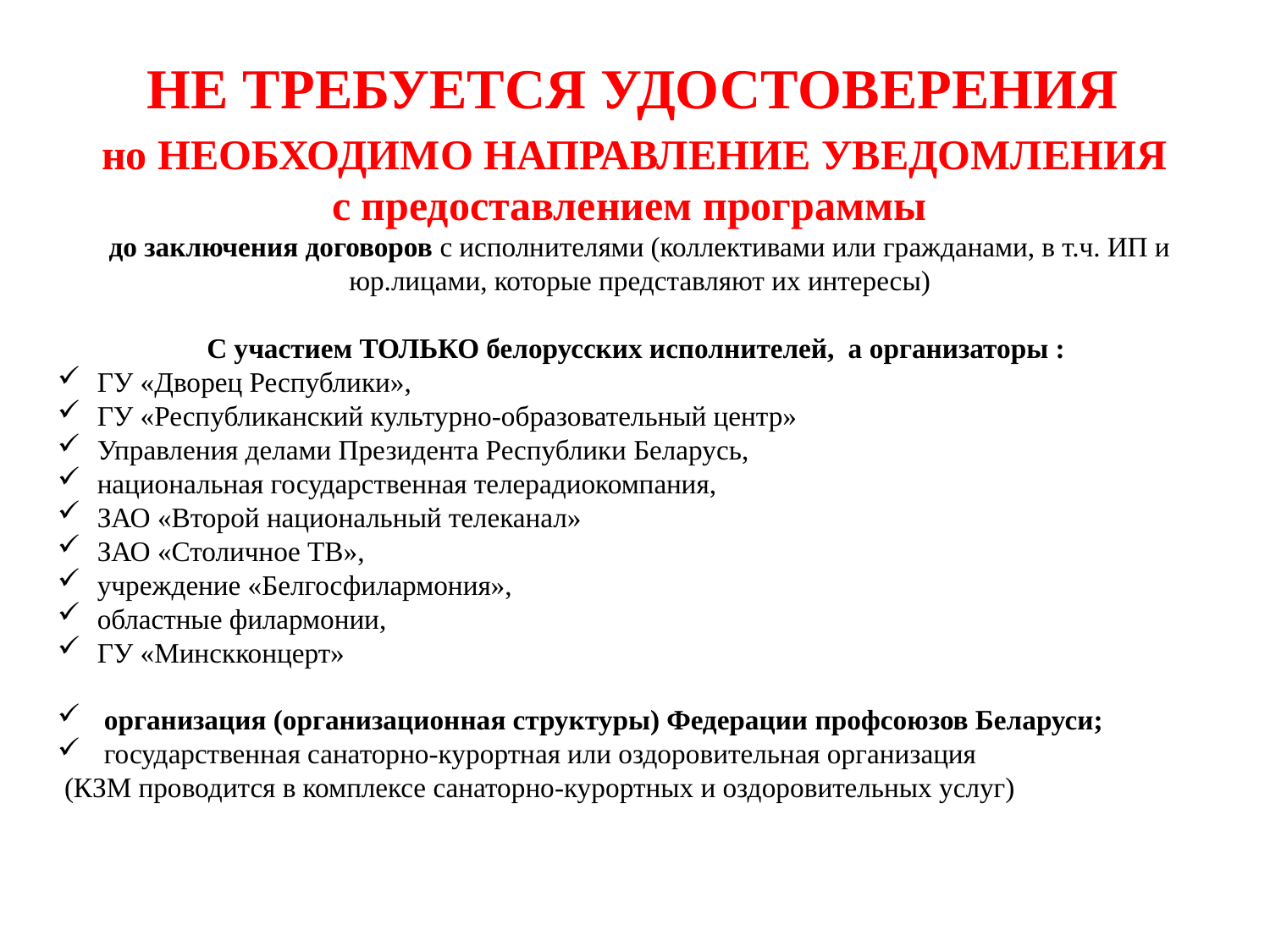

НЕ ТРЕБУЕТСЯ УДОСТОВЕРЕНИЯ
но НЕОБХОДИМО НАПРАВЛЕНИЕ УВЕДОМЛЕНИЯ
с предоставлением программы
до заключения договоров с исполнителями (коллективами или гражданами, в т.ч. ИП и юр.лицами, которые представляют их интересы)

С участием ТОЛЬКО белорусских исполнителей,  а организаторы :
ГУ «Дворец Республики»,
ГУ «Республиканский культурно-образовательный центр»
Управления делами Президента Республики Беларусь,
национальная государственная телерадиокомпания,
ЗАО «Второй национальный телеканал»
ЗАО «Столичное ТВ»,
учреждение «Белгосфилармония»,
областные филармонии,
ГУ «Минскконцерт»

 организация (организационная структуры) Федерации профсоюзов Беларуси;
 государственная санаторно-курортная или оздоровительная организация
 (КЗМ проводится в комплексе санаторно-курортных и оздоровительных услуг)